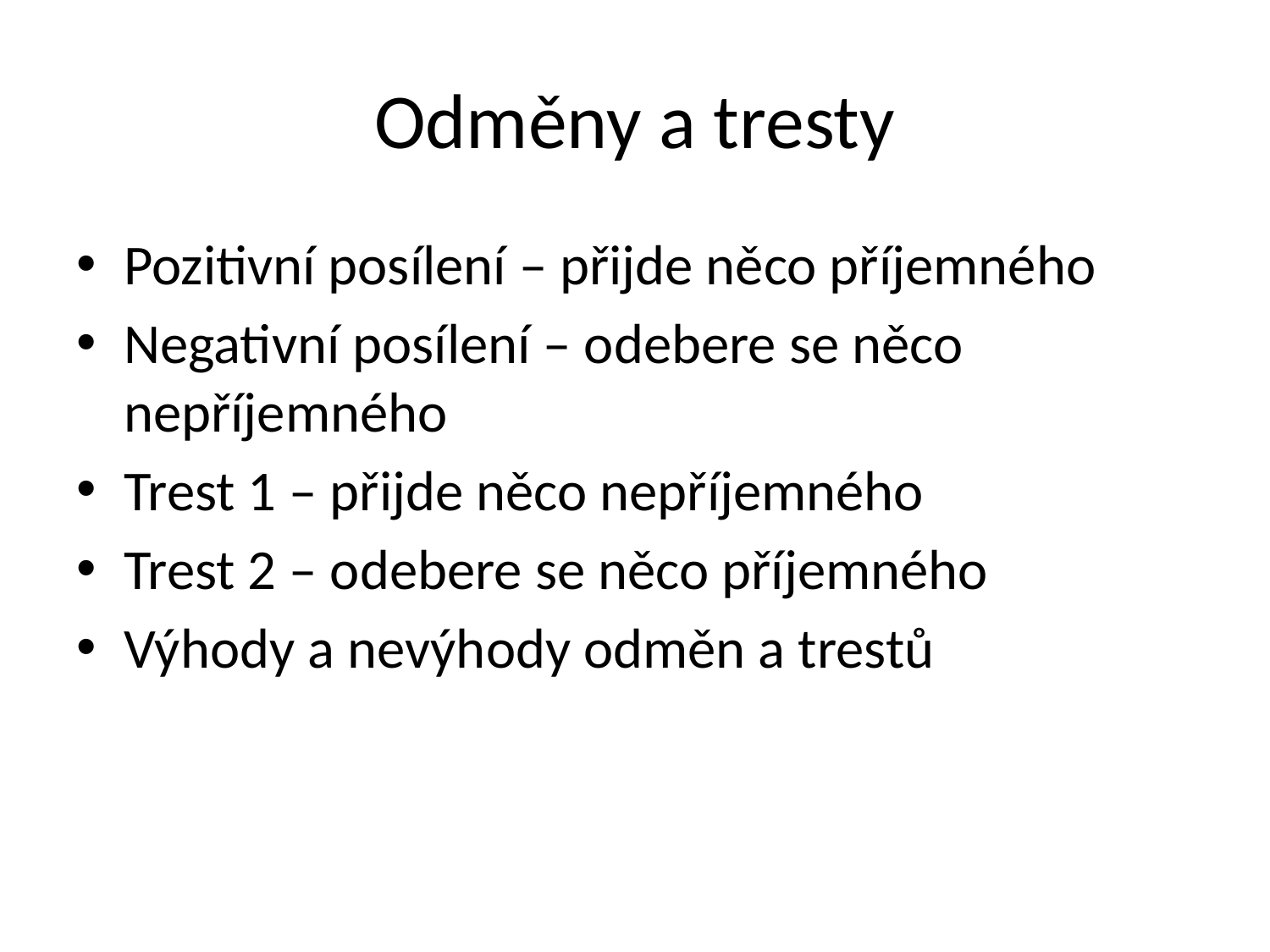

# Odměny a tresty
Pozitivní posílení – přijde něco příjemného
Negativní posílení – odebere se něco nepříjemného
Trest 1 – přijde něco nepříjemného
Trest 2 – odebere se něco příjemného
Výhody a nevýhody odměn a trestů